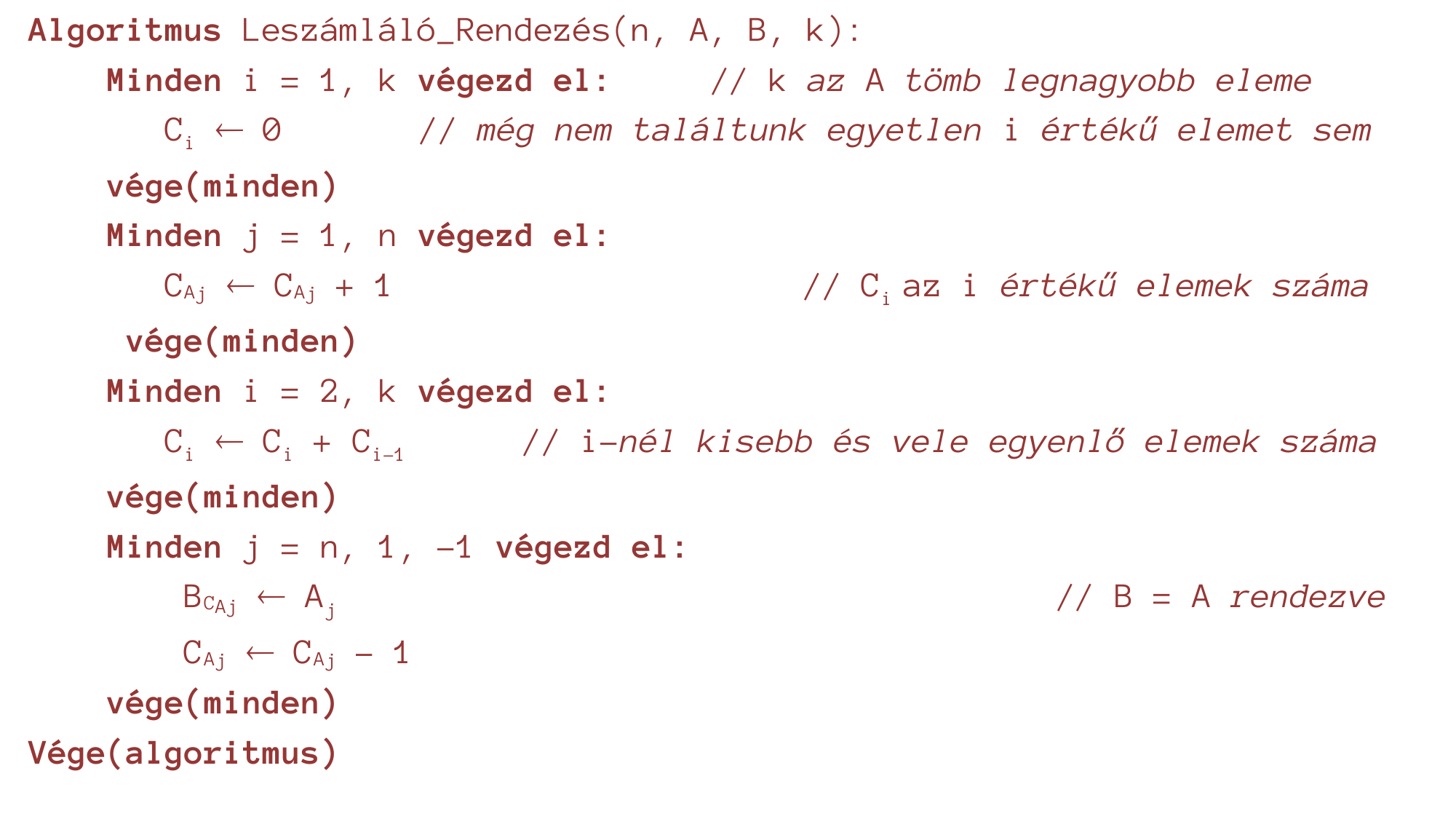

Algoritmus Leszámláló_Rendezés(n, A, B, k):
    Minden i = 1, k végezd el: 		// k az A tömb legnagyobb eleme
       Ci ← 0       // még nem találtunk egyetlen i értékű elemet sem
    vége(minden)
    Minden j = 1, n végezd el:
       CAj ← CAj + 1                     // Ci az i értékű elemek száma
     vége(minden)
    Minden i = 2, k végezd el:
       Ci ← Ci + Ci-1      // i-nél kisebb és vele egyenlő elemek száma
    vége(minden)
    Minden j = n, 1, -1 végezd el:
        BCAj ← Aj                                     // B = A rendezve
        CAj ← CAj - 1
    vége(minden)
Vége(algoritmus)